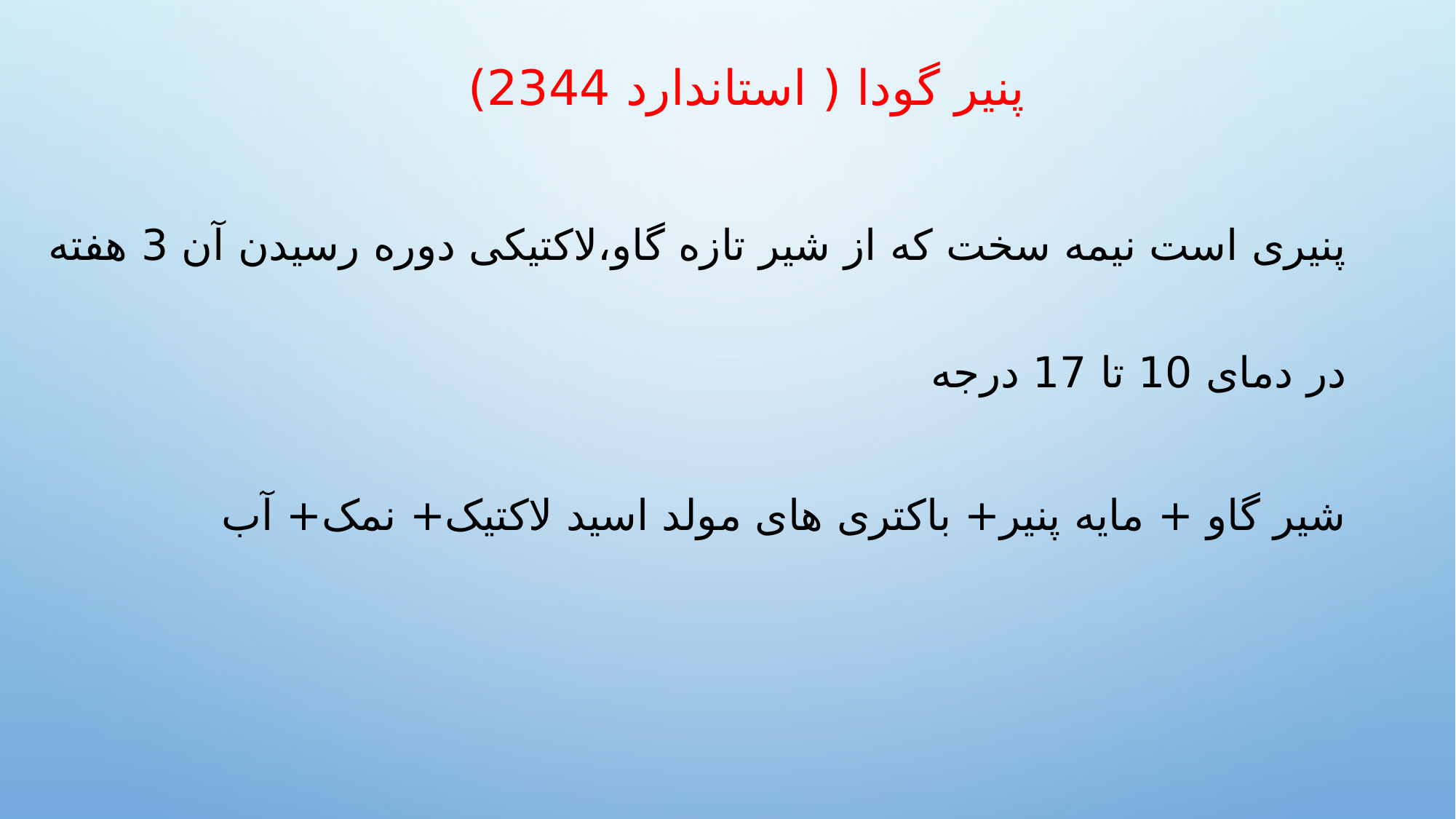

# پنیر گودا ( استاندارد 2344)
پنیری است نیمه سخت که از شیر تازه گاو،لاکتیکی دوره رسیدن آن 3 هفته در دمای 10 تا 17 درجه
شیر گاو + مایه پنیر+ باکتری های مولد اسید لاکتیک+ نمک+ آب